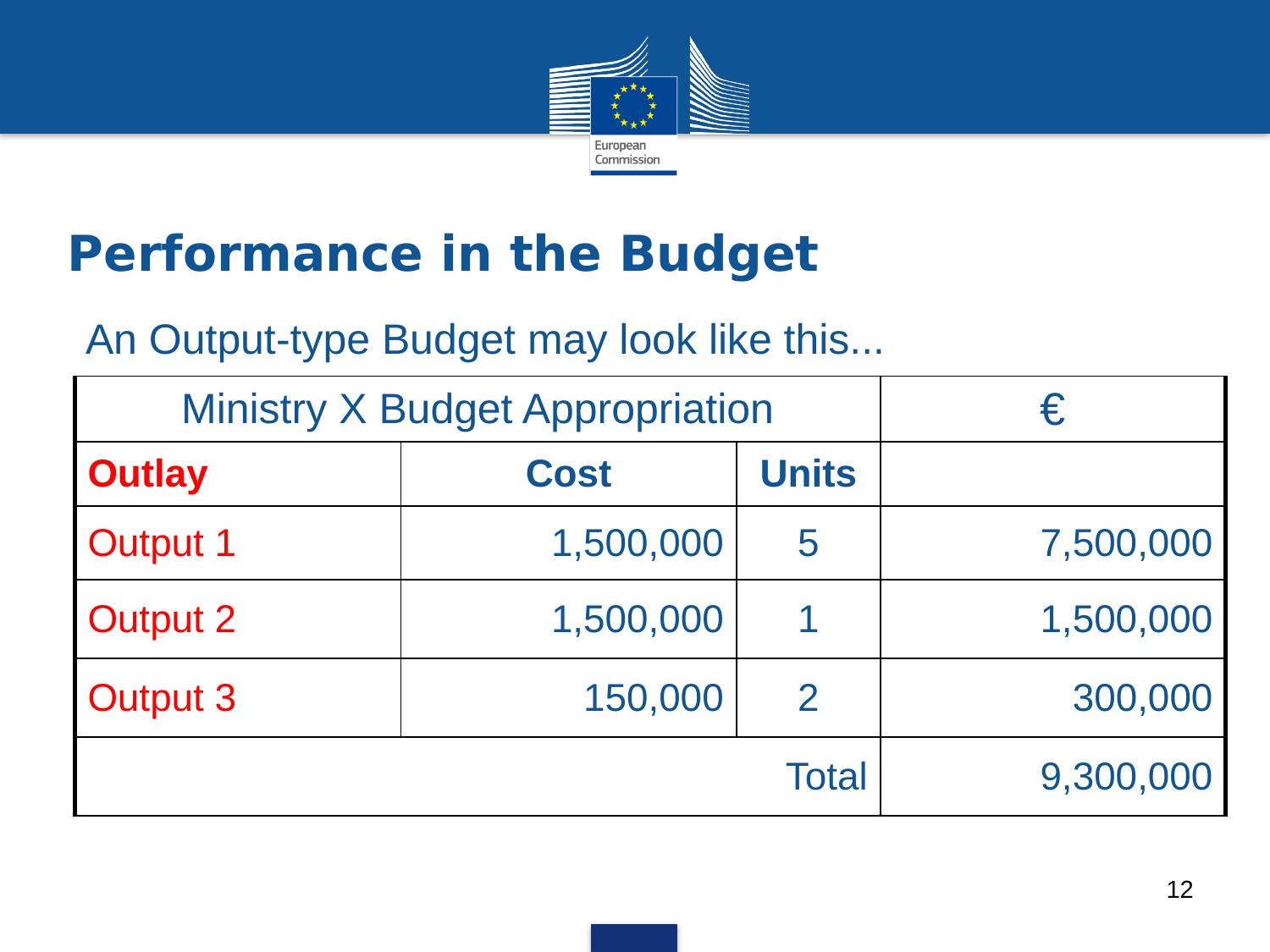

# Performance in the Budget
An Output-type Budget may look like this...
| Ministry X Budget Appropriation |  |  | € |
| --- | --- | --- | --- |
| Outlay | Cost | Units |  |
| Output 1 | 1,500,000 | 5 | 7,500,000 |
| Output 2 | 1,500,000 | 1 | 1,500,000 |
| Output 3 | 150,000 | 2 | 300,000 |
| Total |  |  | 9,300,000 |
12